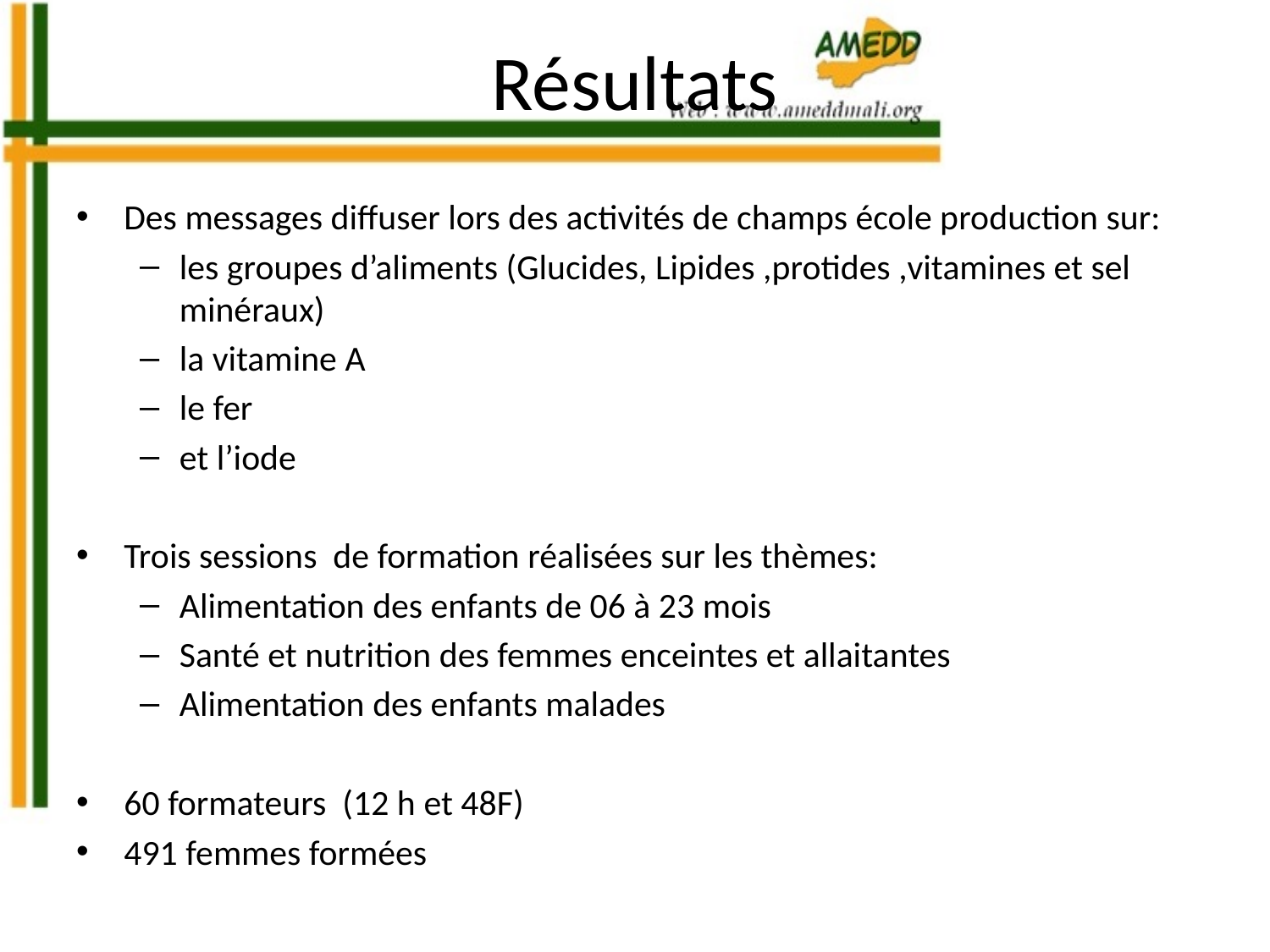

# Résultats
Des messages diffuser lors des activités de champs école production sur:
les groupes d’aliments (Glucides, Lipides ,protides ,vitamines et sel minéraux)
la vitamine A
le fer
et l’iode

Trois sessions  de formation réalisées sur les thèmes:
Alimentation des enfants de 06 à 23 mois
Santé et nutrition des femmes enceintes et allaitantes
Alimentation des enfants malades

60 formateurs  (12 h et 48F)
491 femmes formées